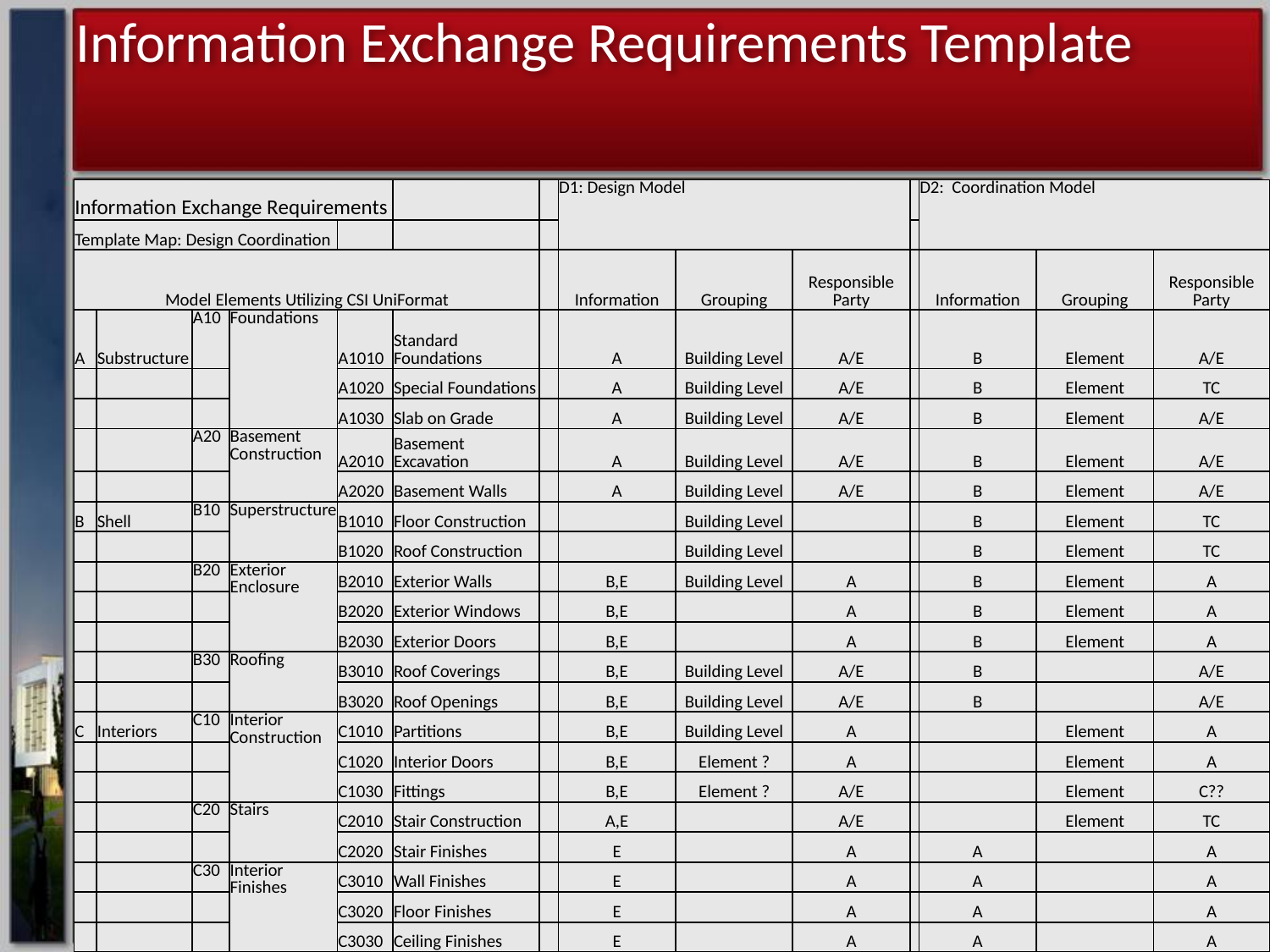

Information Exchange Requirements Template
| Information Exchange Requirements |  |  |  |  |  |  | D1: Design Model |  |  |  | D2: Coordination Model |  |  |
| --- | --- | --- | --- | --- | --- | --- | --- | --- | --- | --- | --- | --- | --- |
| Template Map: Design Coordination |  |  |  |  |  |  |  |  |  |  |  |  |  |
| Model Elements Utilizing CSI UniFormat |  |  |  |  |  |  | Information | Grouping | Responsible Party |  | Information | Grouping | Responsible Party |
| A | Substructure | A10 | Foundations | A1010 | Standard Foundations |  | A | Building Level | A/E |  | B | Element | A/E |
|  |  |  |  | A1020 | Special Foundations |  | A | Building Level | A/E |  | B | Element | TC |
|  |  |  |  | A1030 | Slab on Grade |  | A | Building Level | A/E |  | B | Element | A/E |
|  |  | A20 | Basement Construction | A2010 | Basement Excavation |  | A | Building Level | A/E |  | B | Element | A/E |
|  |  |  |  | A2020 | Basement Walls |  | A | Building Level | A/E |  | B | Element | A/E |
| B | Shell | B10 | Superstructure | B1010 | Floor Construction |  |  | Building Level |  |  | B | Element | TC |
|  |  |  |  | B1020 | Roof Construction |  |  | Building Level |  |  | B | Element | TC |
|  |  | B20 | Exterior Enclosure | B2010 | Exterior Walls |  | B,E | Building Level | A |  | B | Element | A |
|  |  |  |  | B2020 | Exterior Windows |  | B,E |  | A |  | B | Element | A |
|  |  |  |  | B2030 | Exterior Doors |  | B,E |  | A |  | B | Element | A |
|  |  | B30 | Roofing | B3010 | Roof Coverings |  | B,E | Building Level | A/E |  | B |  | A/E |
|  |  |  |  | B3020 | Roof Openings |  | B,E | Building Level | A/E |  | B |  | A/E |
| C | Interiors | C10 | Interior Construction | C1010 | Partitions |  | B,E | Building Level | A |  |  | Element | A |
|  |  |  |  | C1020 | Interior Doors |  | B,E | Element ? | A |  |  | Element | A |
|  |  |  |  | C1030 | Fittings |  | B,E | Element ? | A/E |  |  | Element | C?? |
|  |  | C20 | Stairs | C2010 | Stair Construction |  | A,E |  | A/E |  |  | Element | TC |
|  |  |  |  | C2020 | Stair Finishes |  | E |  | A |  | A |  | A |
|  |  | C30 | Interior Finishes | C3010 | Wall Finishes |  | E |  | A |  | A |  | A |
|  |  |  |  | C3020 | Floor Finishes |  | E |  | A |  | A |  | A |
|  |  |  |  | C3030 | Ceiling Finishes |  | E |  | A |  | A |  | A |